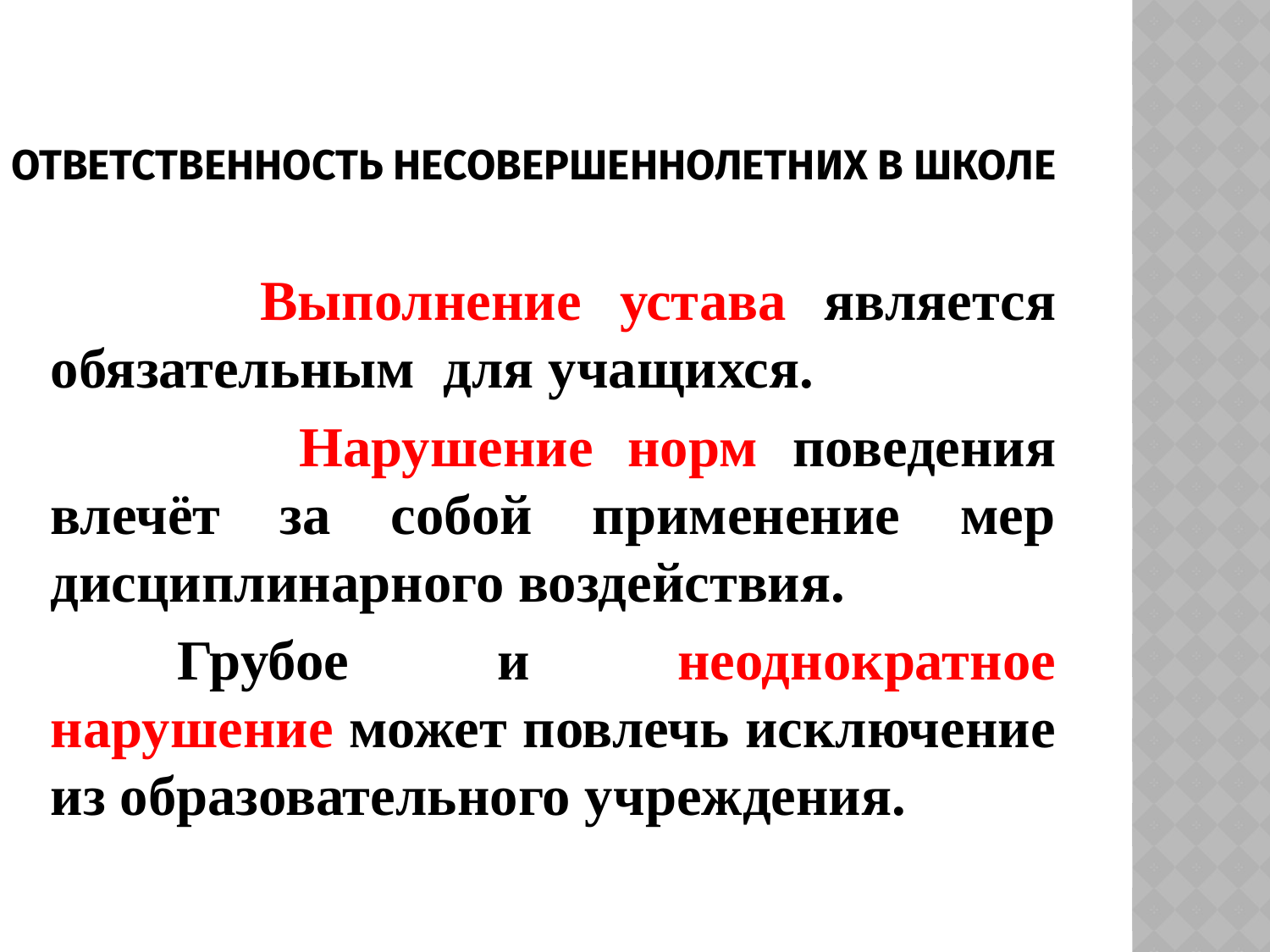

# Ответственность несовершеннолетних в школе
  		 Выполнение устава является обязательным  для учащихся.
      	Нарушение норм поведения влечёт за собой применение мер дисциплинарного воздействия.
		Грубое и неоднократное нарушение может повлечь исключение из образовательного учреждения.